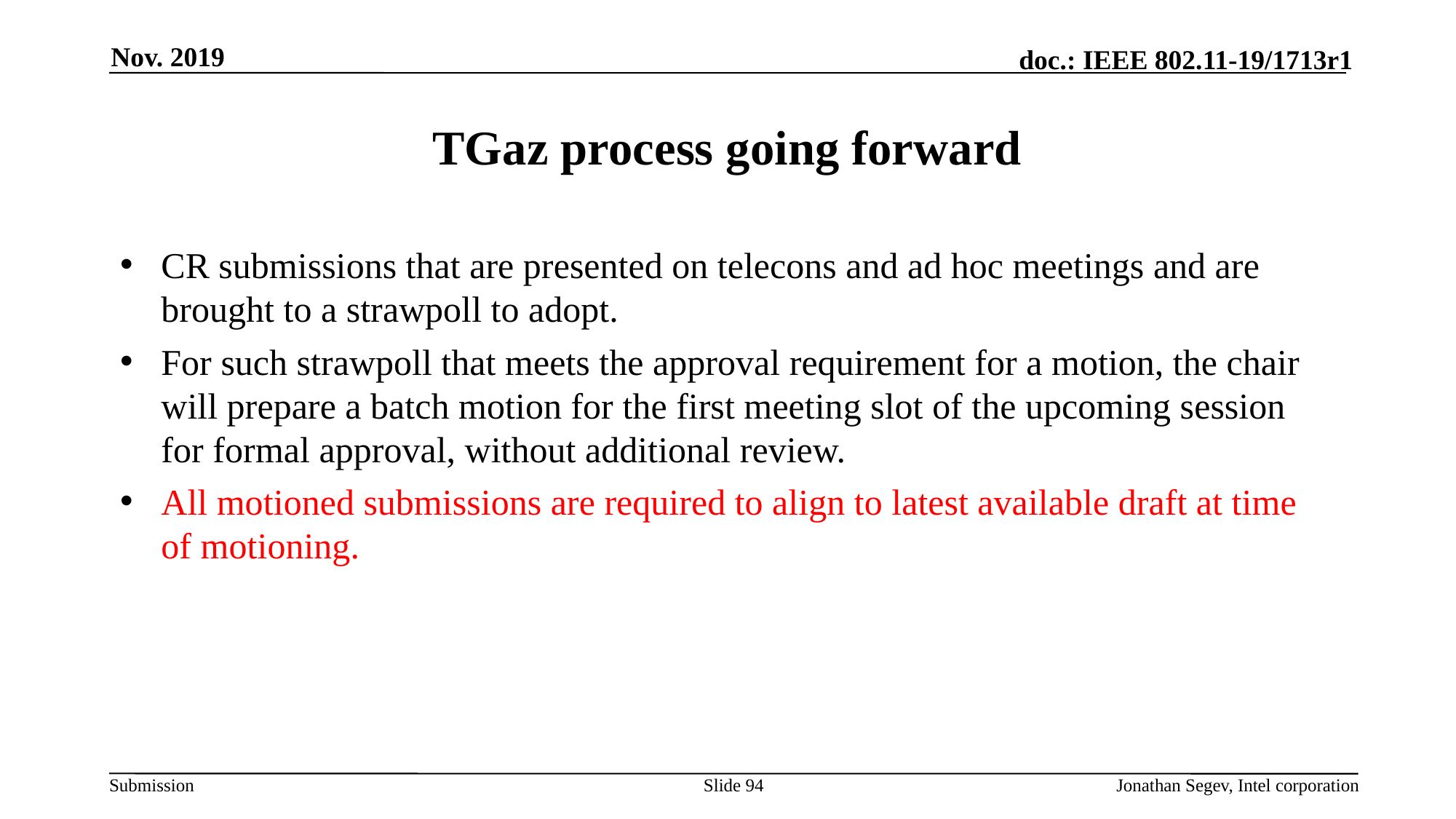

Nov. 2019
# TGaz process going forward
CR submissions that are presented on telecons and ad hoc meetings and are brought to a strawpoll to adopt.
For such strawpoll that meets the approval requirement for a motion, the chair will prepare a batch motion for the first meeting slot of the upcoming session for formal approval, without additional review.
All motioned submissions are required to align to latest available draft at time of motioning.

Slide 94
Jonathan Segev, Intel corporation